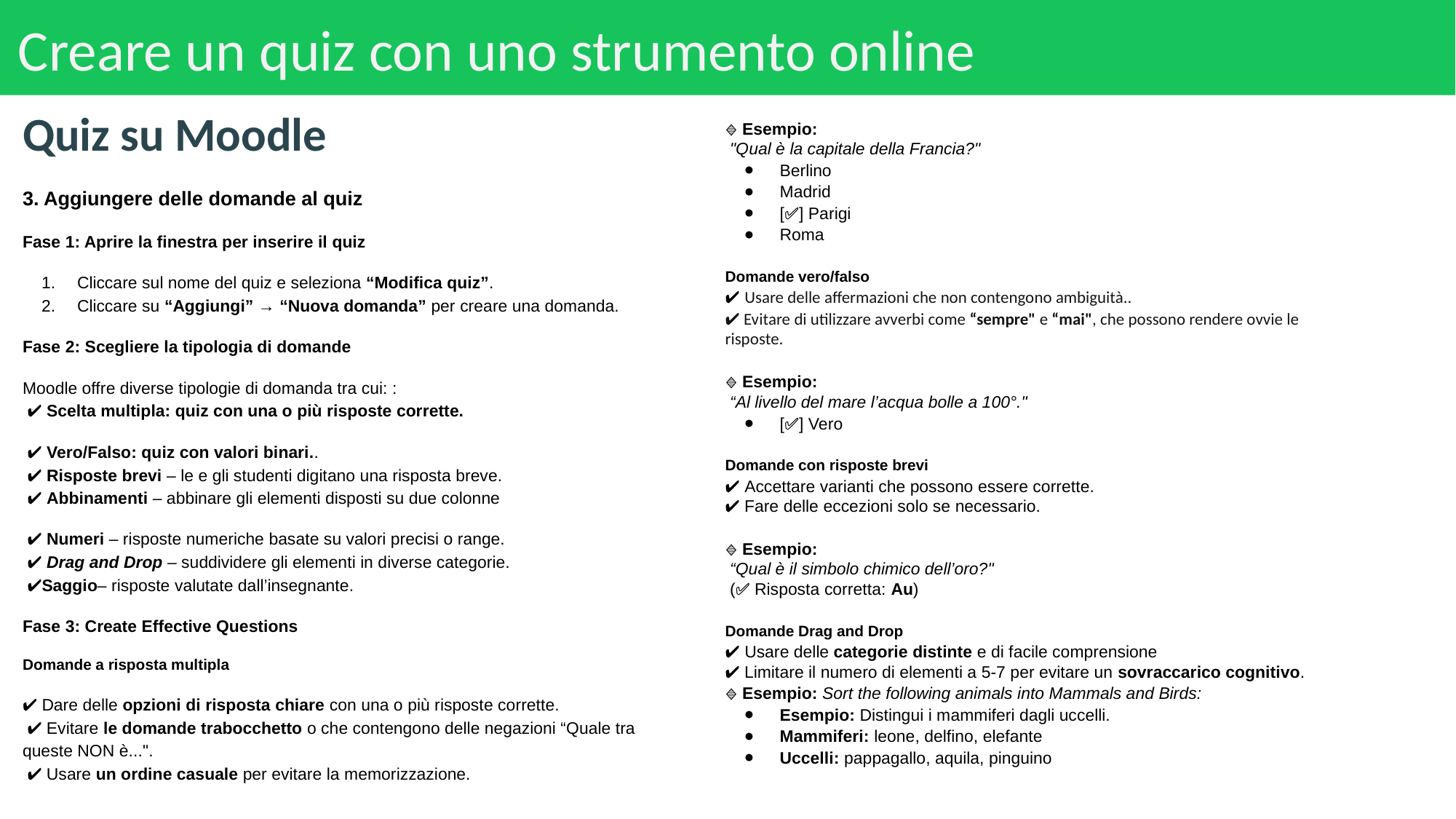

# Creare un quiz con uno strumento online
Quiz su Moodle
3. Aggiungere delle domande al quiz
Fase 1: Aprire la finestra per inserire il quiz
Cliccare sul nome del quiz e seleziona “Modifica quiz”.
Cliccare su “Aggiungi” → “Nuova domanda” per creare una domanda.
Fase 2: Scegliere la tipologia di domande
Moodle offre diverse tipologie di domanda tra cui: :
 ✔ Scelta multipla: quiz con una o più risposte corrette.
 ✔ Vero/Falso: quiz con valori binari..
 ✔ Risposte brevi – le e gli studenti digitano una risposta breve.
 ✔ Abbinamenti – abbinare gli elementi disposti su due colonne
 ✔ Numeri – risposte numeriche basate su valori precisi o range.
 ✔ Drag and Drop – suddividere gli elementi in diverse categorie.
 ✔Saggio– risposte valutate dall’insegnante.
Fase 3: Create Effective Questions
Domande a risposta multipla
✔ Dare delle opzioni di risposta chiare con una o più risposte corrette.
 ✔ Evitare le domande trabocchetto o che contengono delle negazioni “Quale tra queste NON è...".
 ✔ Usare un ordine casuale per evitare la memorizzazione.

🔹 Esempio:
 "Qual è la capitale della Francia?"
Berlino
Madrid
[✅] Parigi
Roma

Domande vero/falso
✔ Usare delle affermazioni che non contengono ambiguità..
✔ Evitare di utilizzare avverbi come “sempre" e “mai", che possono rendere ovvie le risposte.

🔹 Esempio:
 “Al livello del mare l’acqua bolle a 100°."
[✅] Vero

Domande con risposte brevi
✔ Accettare varianti che possono essere corrette.
✔ Fare delle eccezioni solo se necessario.

🔹 Esempio:
 “Qual è il simbolo chimico dell’oro?"
 (✅ Risposta corretta: Au)

Domande Drag and Drop
✔ Usare delle categorie distinte e di facile comprensione
✔ Limitare il numero di elementi a 5-7 per evitare un sovraccarico cognitivo.
🔹 Esempio: Sort the following animals into Mammals and Birds:
Esempio: Distingui i mammiferi dagli uccelli.
Mammiferi: leone, delfino, elefante
Uccelli: pappagallo, aquila, pinguino